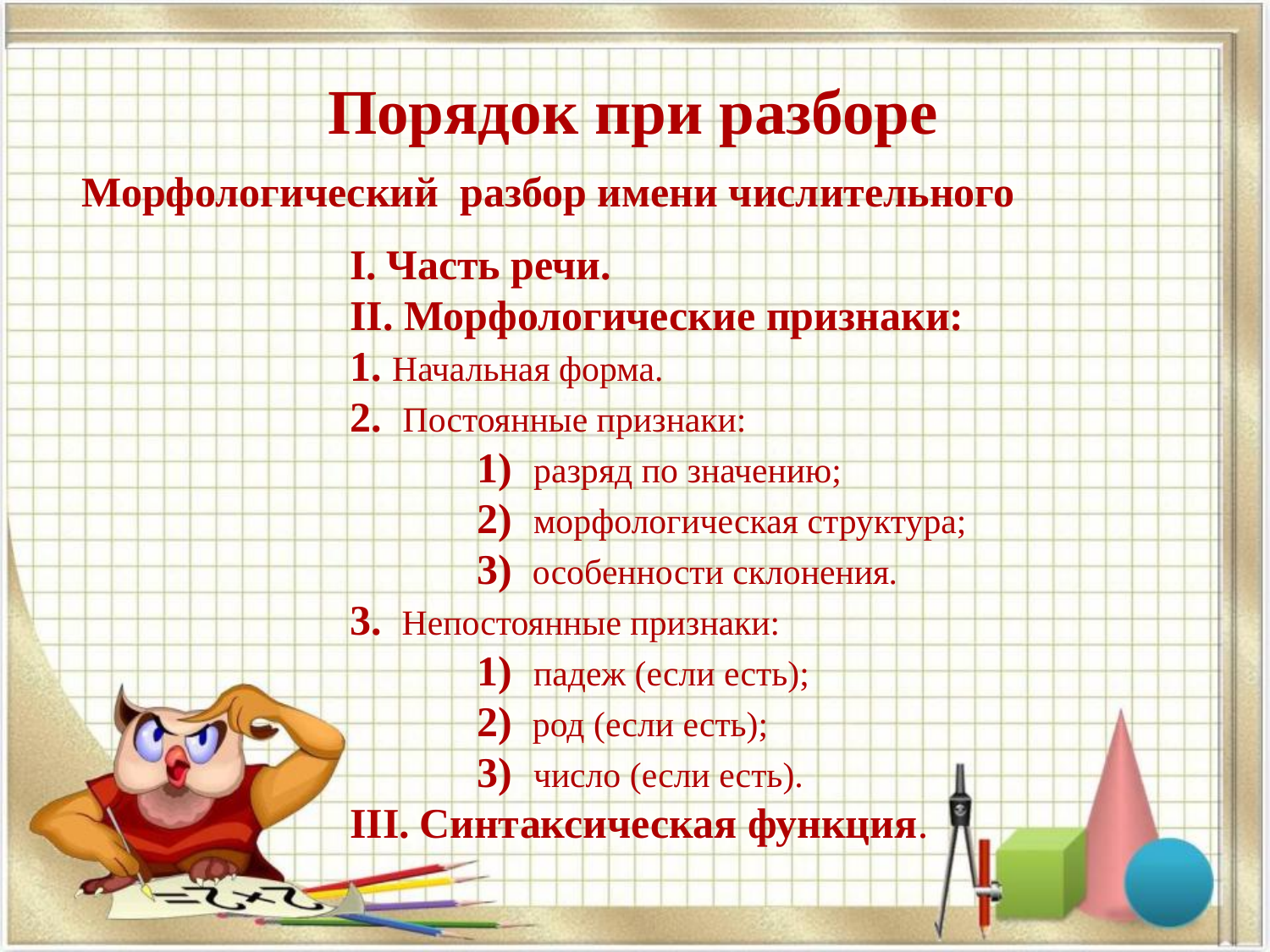

# Порядок при разборе
Морфологический  разбор имени числительного
I. Часть речи.
II. Морфологические признаки:
1. Начальная форма.
2.  Постоянные признаки:
	1)  разряд по значению;
	2)  морфологическая структура;
	3)  особенности склонения.
3.  Непостоянные признаки:
	1)  падеж (если есть);
	2)  род (если есть);
	3)  число (если есть).
III. Синтаксическая функция.